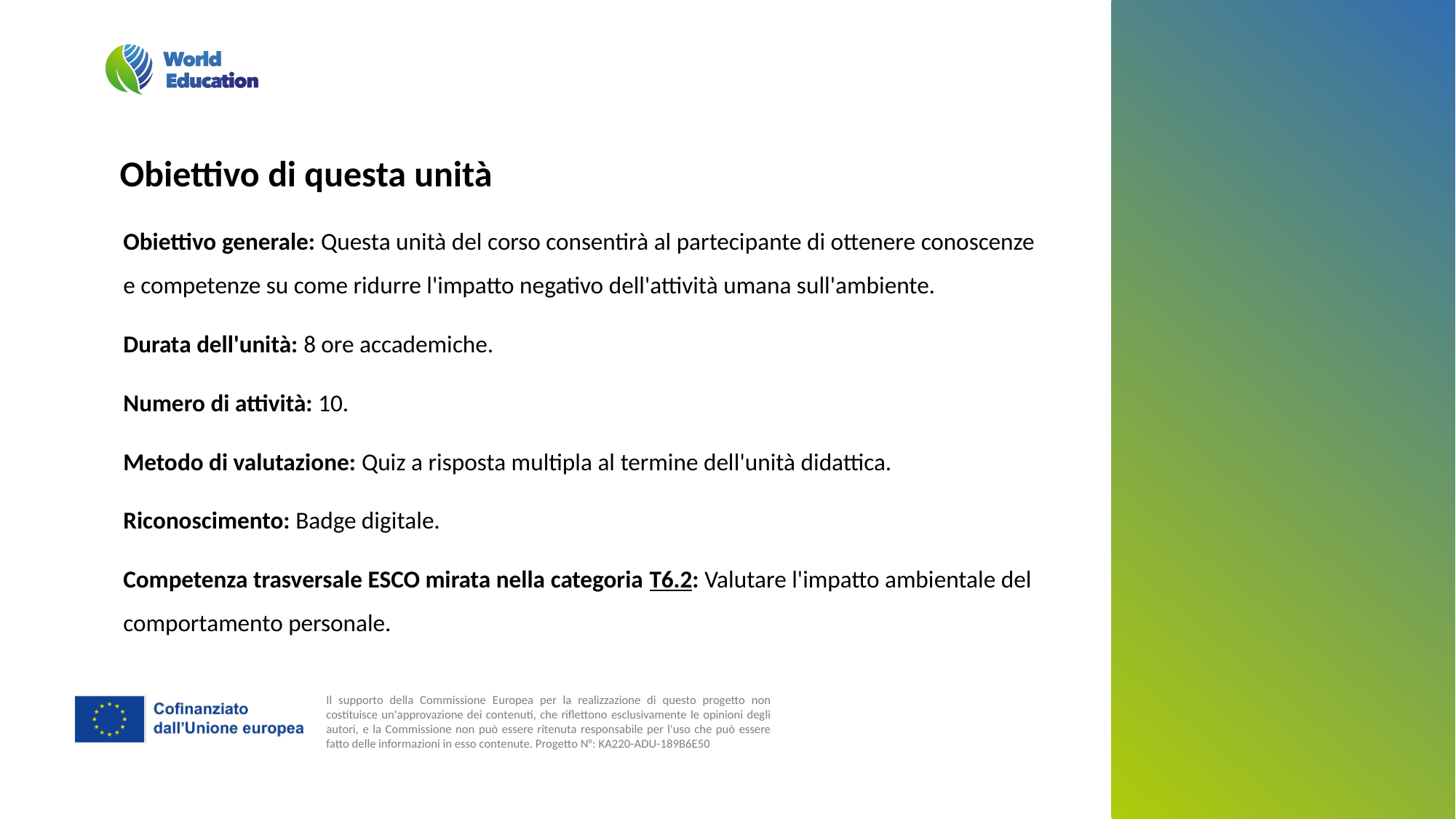

# Obiettivo di questa unità
Obiettivo generale: Questa unità del corso consentirà al partecipante di ottenere conoscenze e competenze su come ridurre l'impatto negativo dell'attività umana sull'ambiente.
Durata dell'unità: 8 ore accademiche.
Numero di attività: 10.
Metodo di valutazione: Quiz a risposta multipla al termine dell'unità didattica.
Riconoscimento: Badge digitale.
Competenza trasversale ESCO mirata nella categoria T6.2: Valutare l'impatto ambientale del comportamento personale.